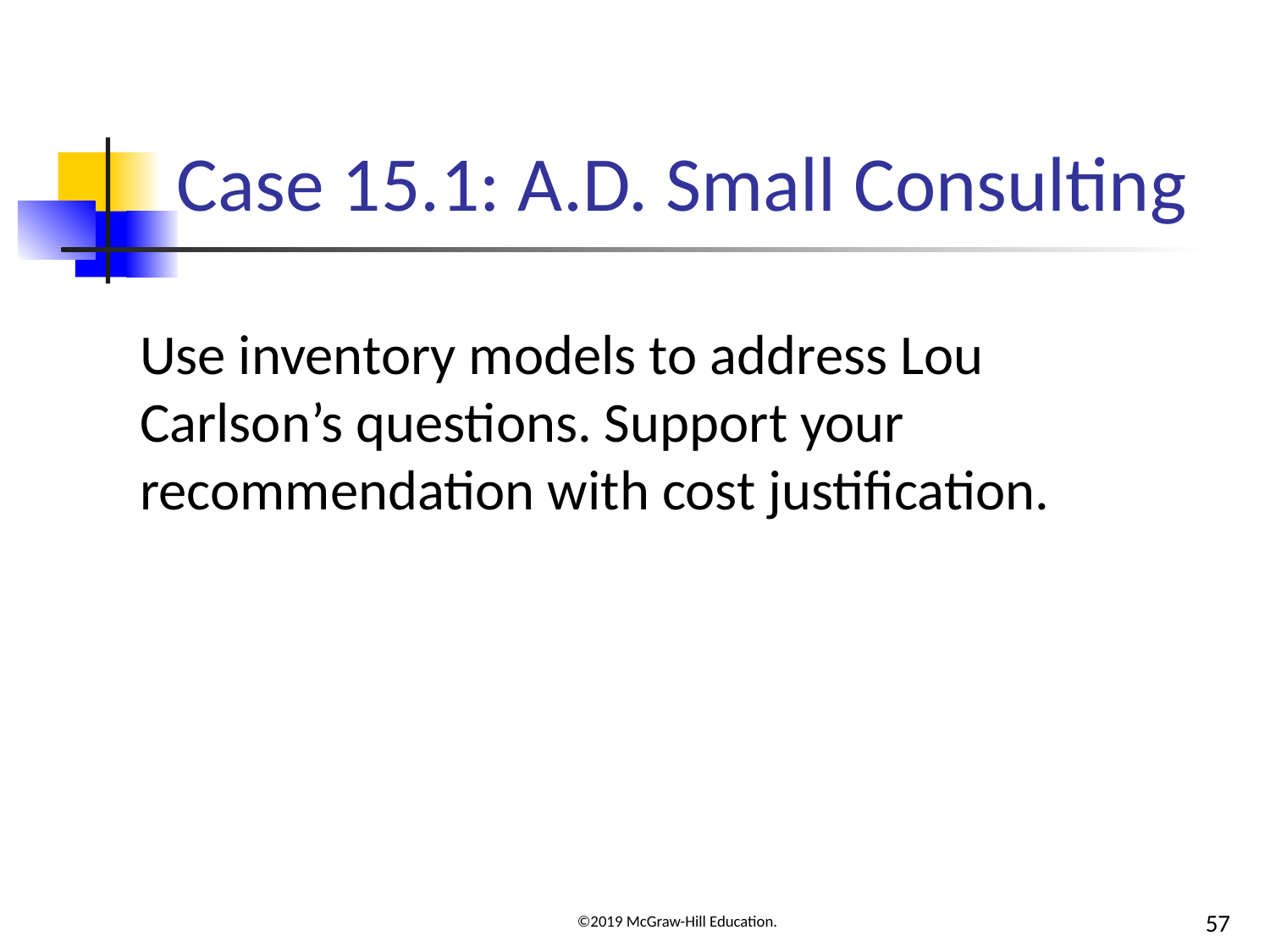

# Case 15.1: A.D. Small Consulting
Use inventory models to address Lou Carlson’s questions. Support your recommendation with cost justification.